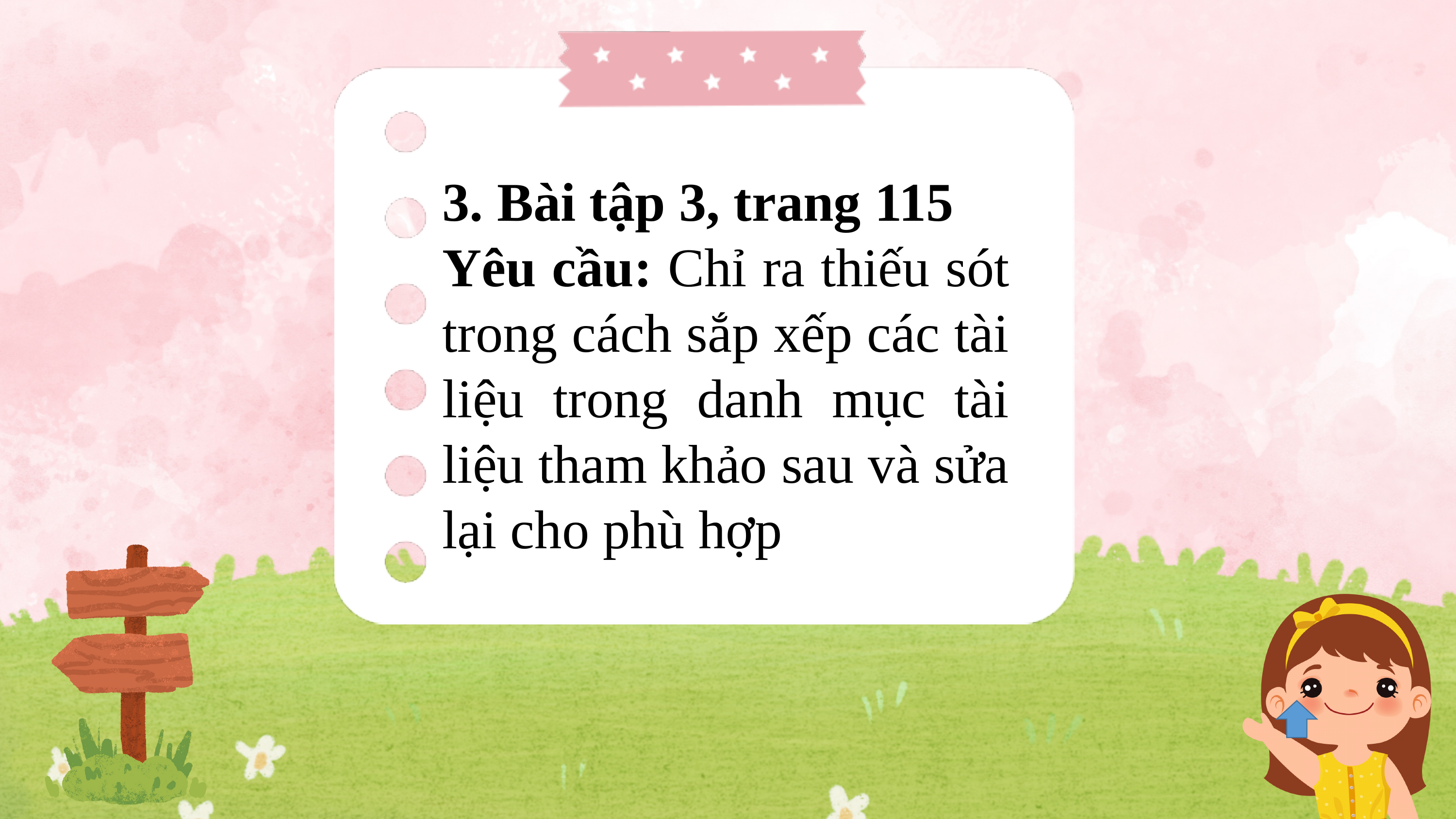

3. Bài tập 3, trang 115
Yêu cầu: Chỉ ra thiếu sót trong cách sắp xếp các tài liệu trong danh mục tài liệu tham khảo sau và sửa lại cho phù hợp